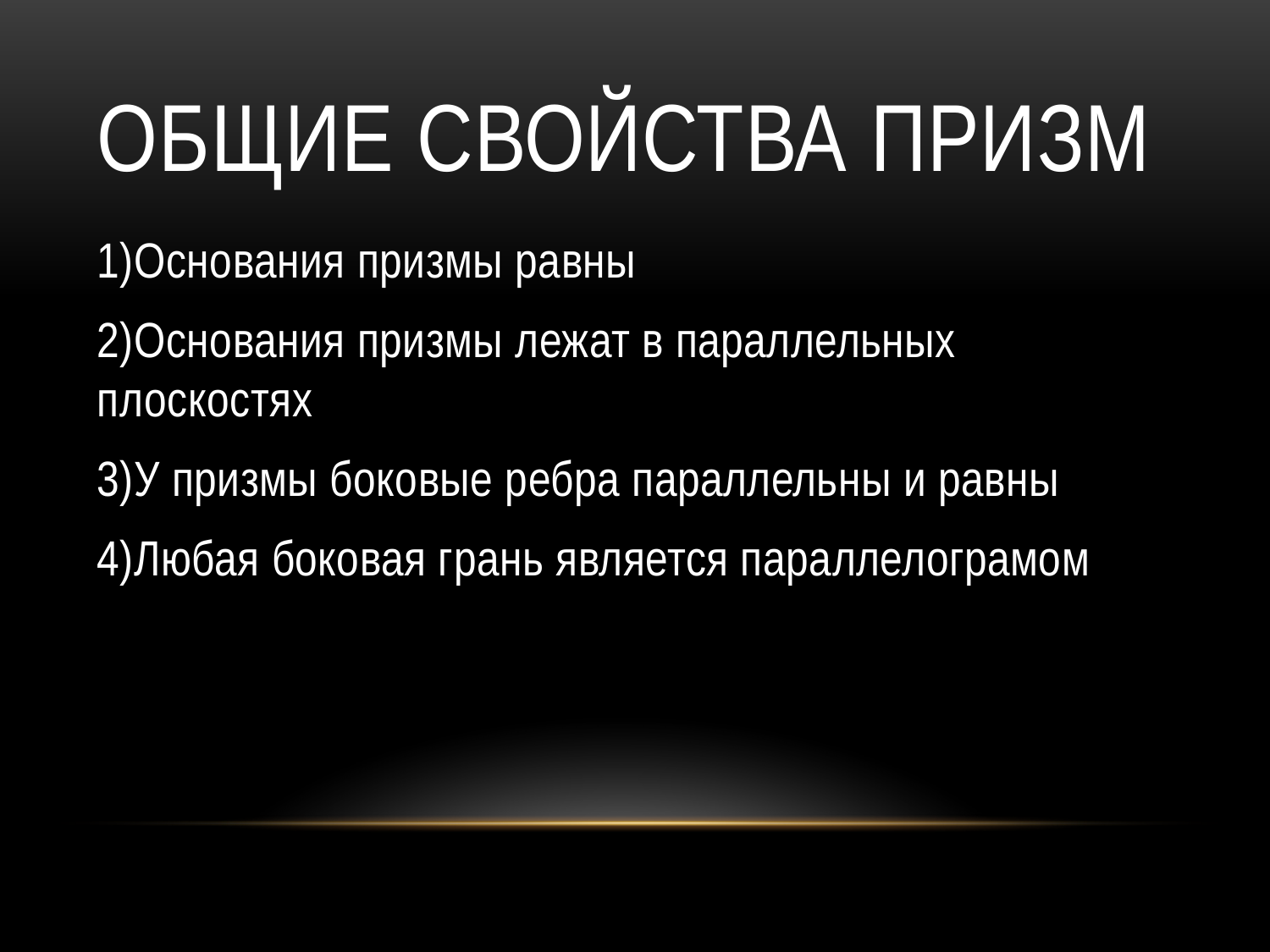

# Общие свойства призм
1)Основания призмы равны
2)Основания призмы лежат в параллельных плоскостях
3)У призмы боковые ребра параллельны и равны
4)Любая боковая грань является параллелограмом